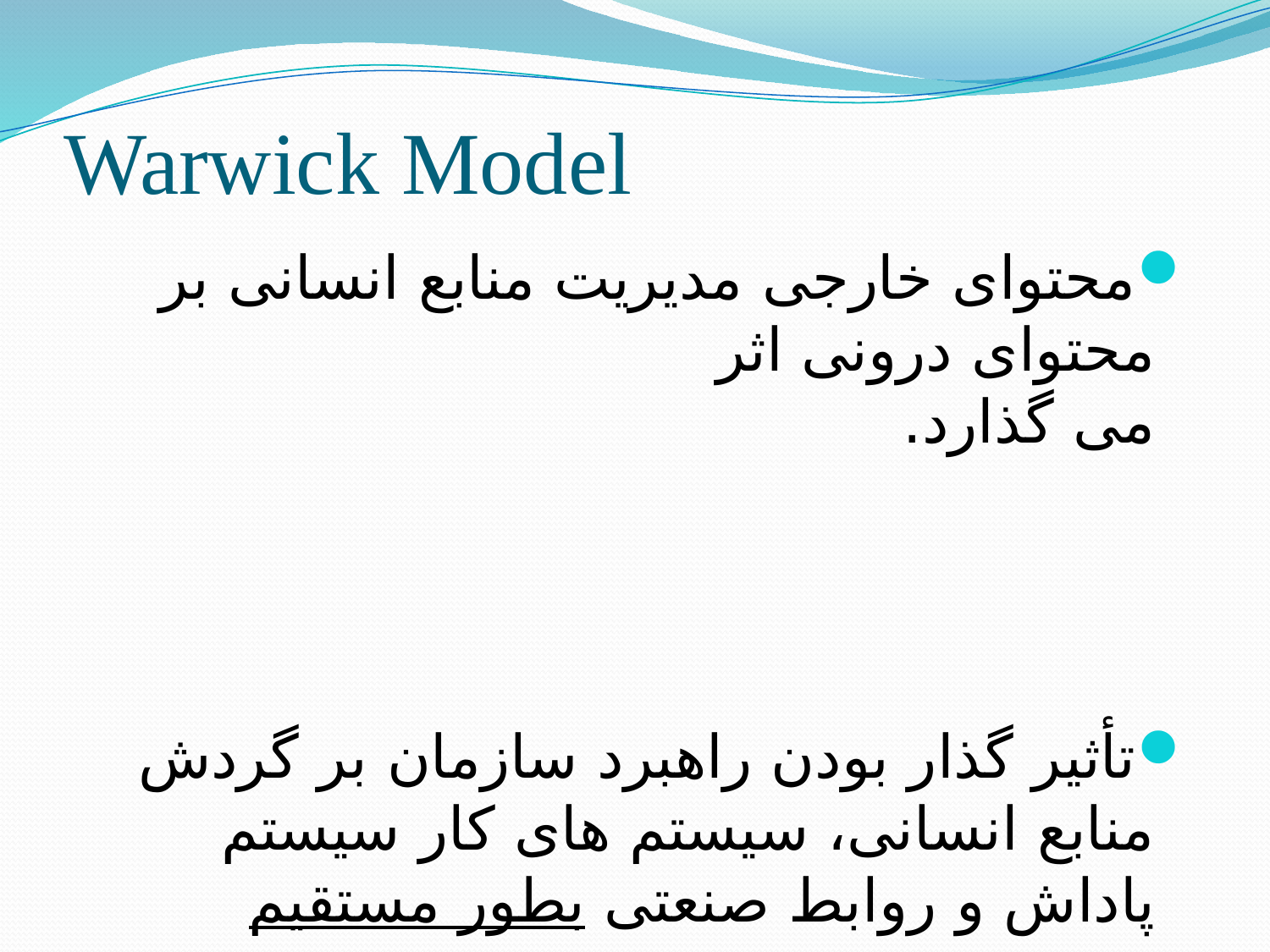

# Warwick Model
محتوای خارجی مدیریت منابع انسانی بر محتوای درونی اثر
می گذارد.

تأثیر گذار بودن راهبرد سازمان بر گردش منابع انسانی، سیستم های کار سیستم پاداش و روابط صنعتی بطور مستقیم